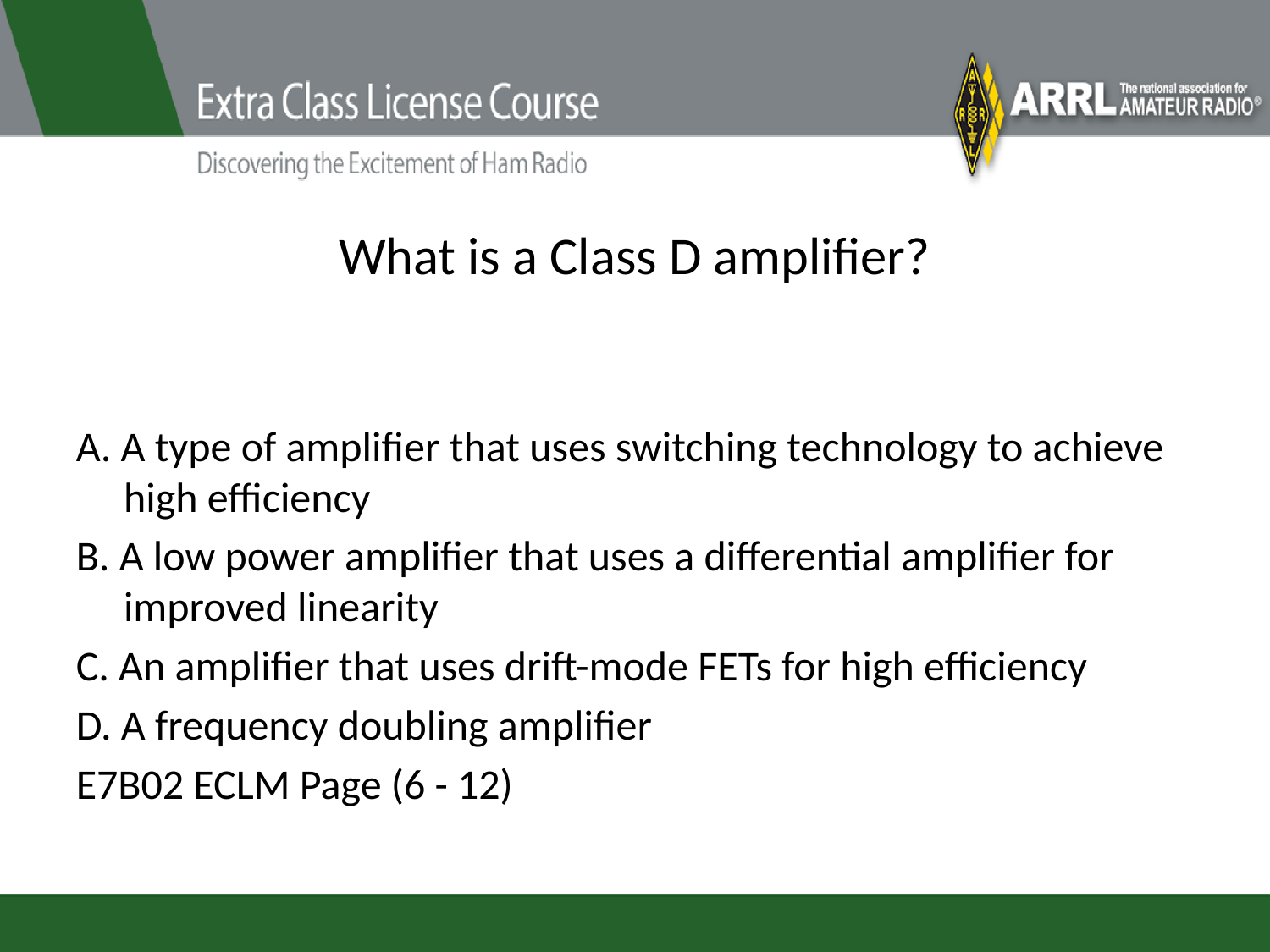

# What is a Class D amplifier?
A. A type of amplifier that uses switching technology to achieve high efficiency
B. A low power amplifier that uses a differential amplifier for improved linearity
C. An amplifier that uses drift-mode FETs for high efficiency
D. A frequency doubling amplifier
E7B02 ECLM Page (6 - 12)